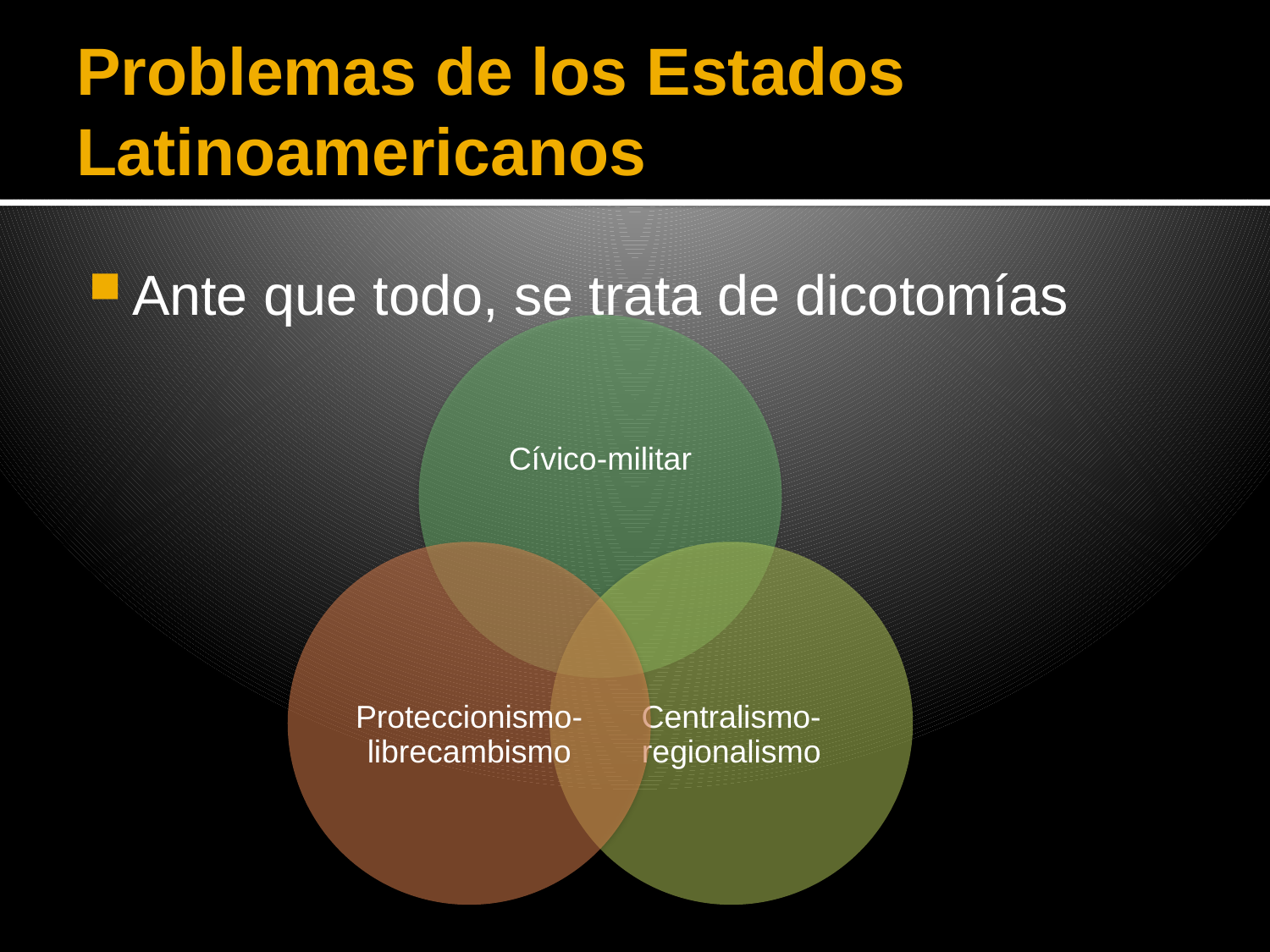

# Problemas de los Estados Latinoamericanos
Ante que todo, se trata de dicotomías

Cívico-militar
Centralismo-regionalismo
Proteccionismo-librecambismo